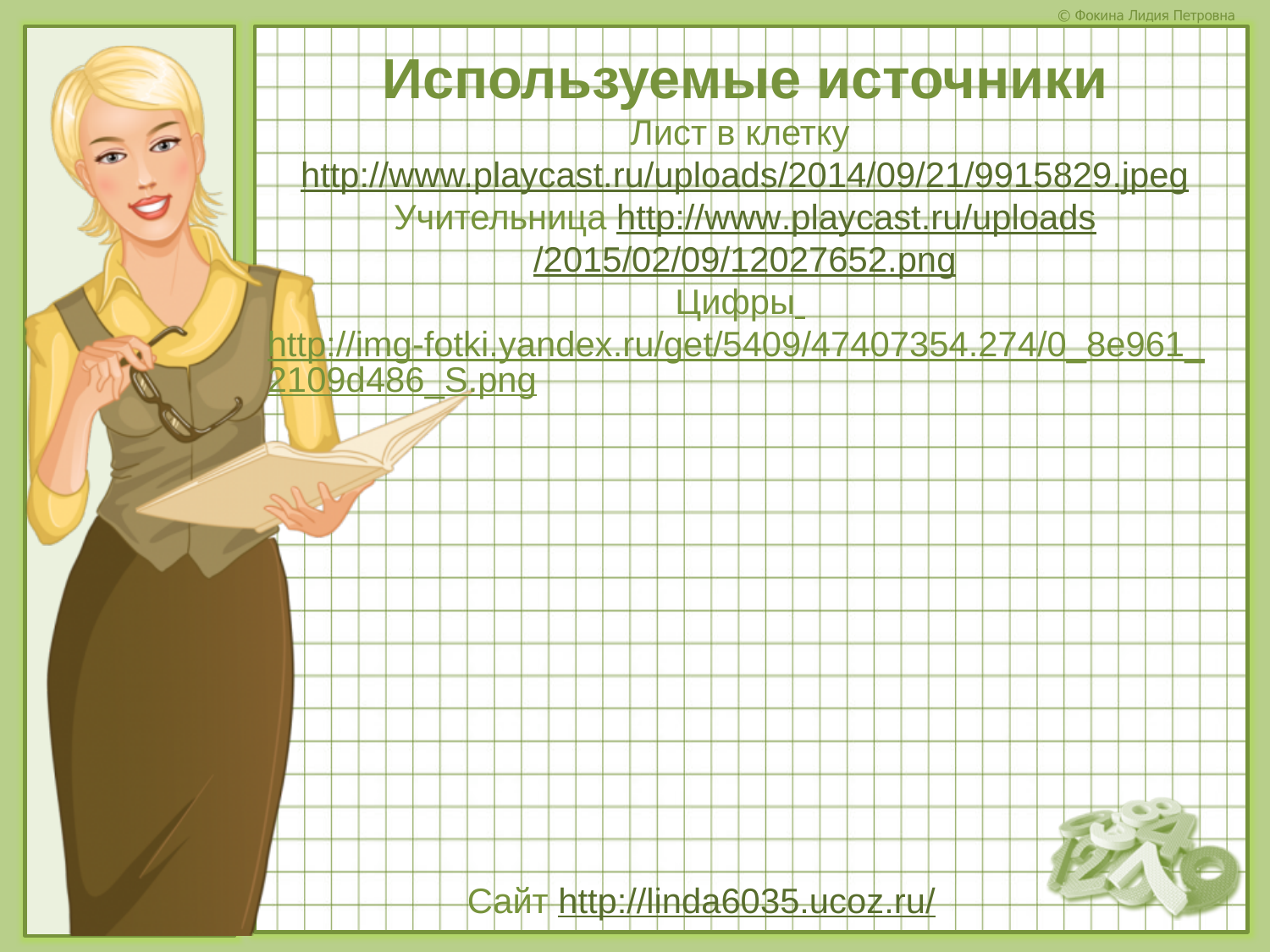

Используемые источники
Лист в клетку http://www.playcast.ru/uploads/2014/09/21/9915829.jpeg
Учительница http://www.playcast.ru/uploads/2015/02/09/12027652.png
Цифры  http://img-fotki.yandex.ru/get/5409/47407354.274/0_8e961_2109d486_S.png

Сайт http://linda6035.ucoz.ru/